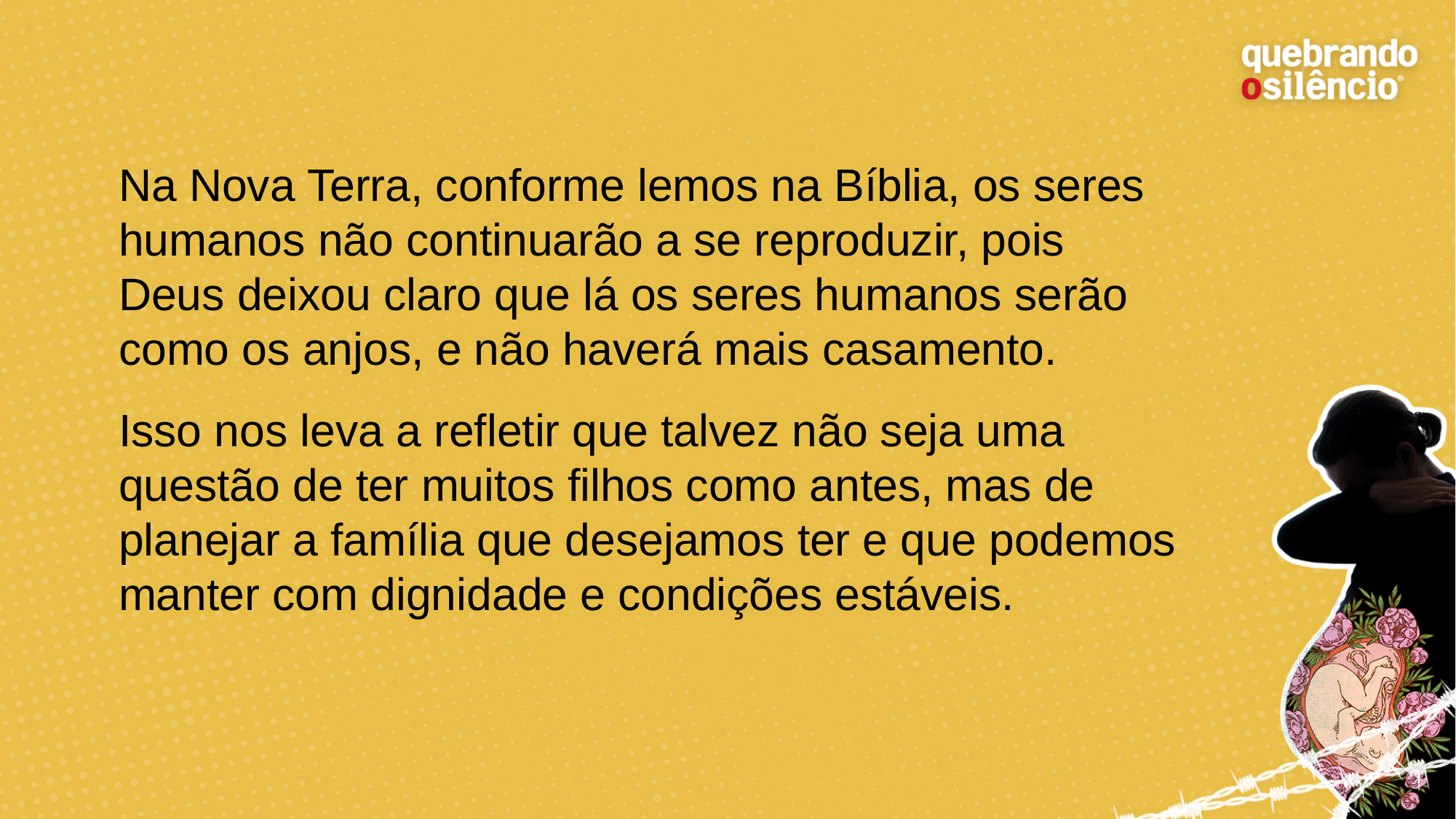

Na Nova Terra, conforme lemos na Bíblia, os seres humanos não continuarão a se reproduzir, pois Deus deixou claro que lá os seres humanos serão como os anjos, e não haverá mais casamento.
Isso nos leva a refletir que talvez não seja uma questão de ter muitos filhos como antes, mas de planejar a família que desejamos ter e que podemos manter com dignidade e condições estáveis.